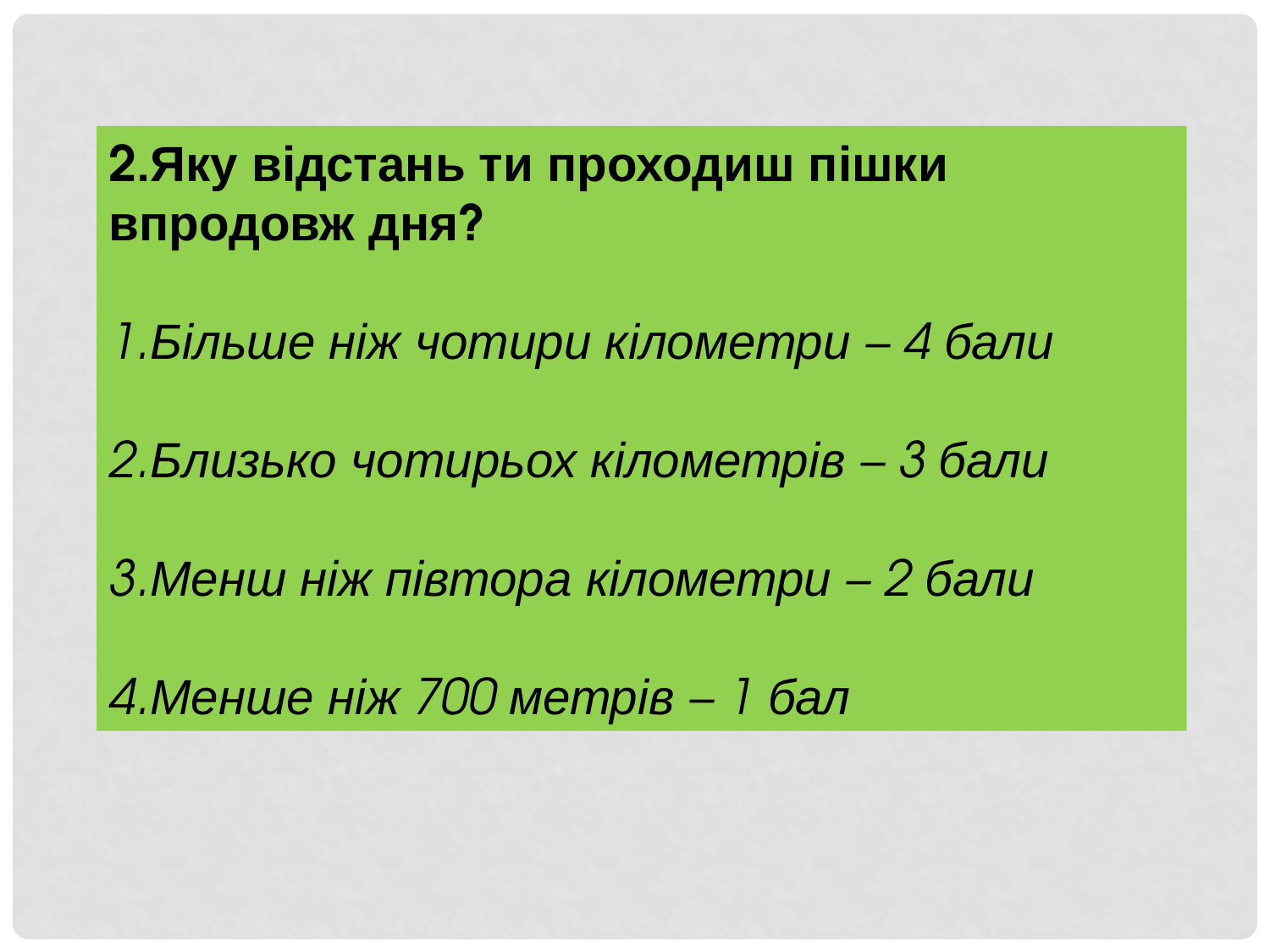

2.Яку відстань ти проходиш пішки впродовж дня?

1.Більше ніж чотири кілометри – 4 бали

2.Близько чотирьох кілометрів – 3 бали

3.Менш ніж півтора кілометри – 2 бали

4.Менше ніж 700 метрів – 1 бал